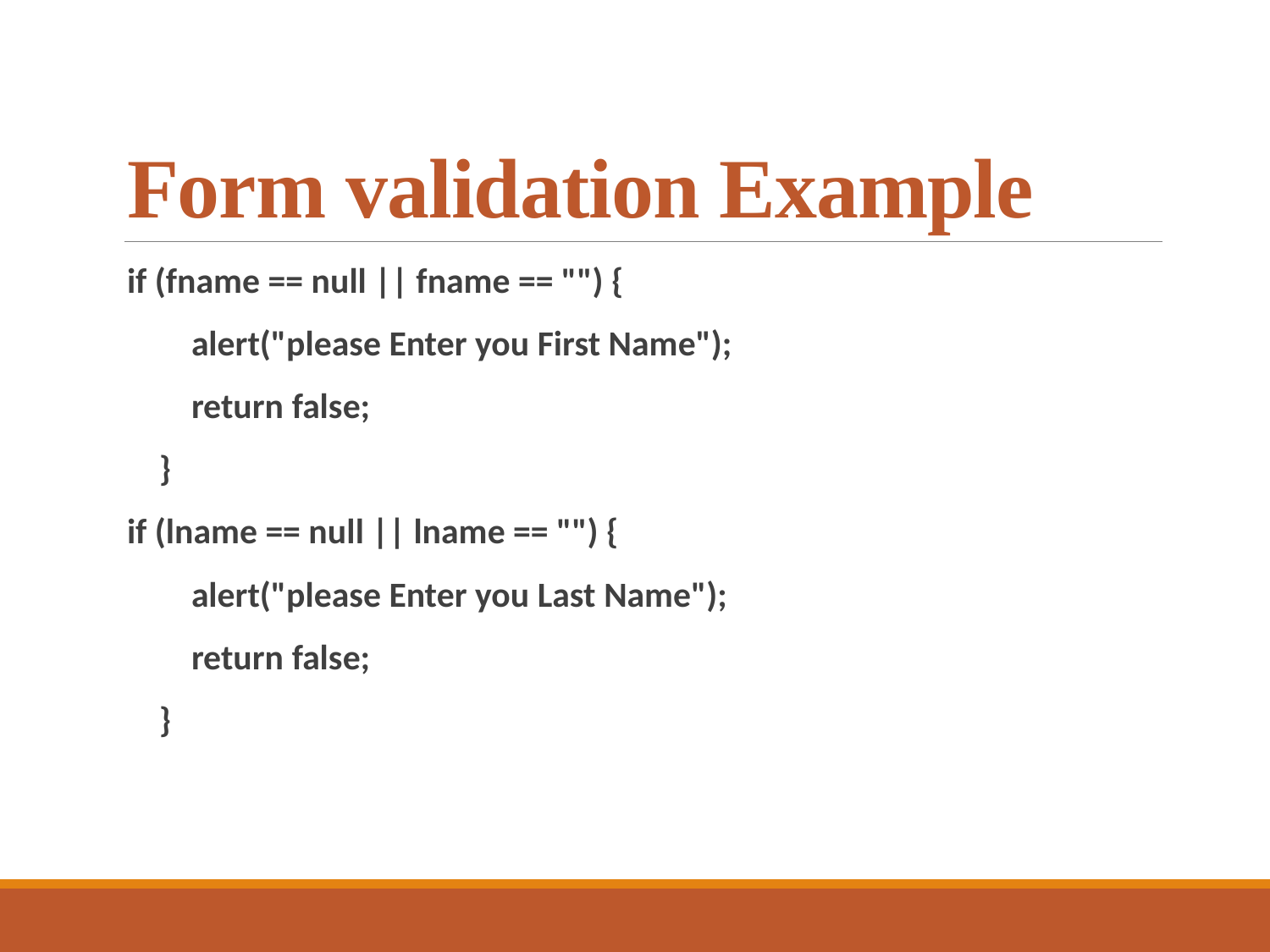

# Form validation Example
if (fname == null || fname == "") {
        alert("please Enter you First Name");
        return false;
    }
if (lname == null || lname == "") {
        alert("please Enter you Last Name");
        return false;
    }